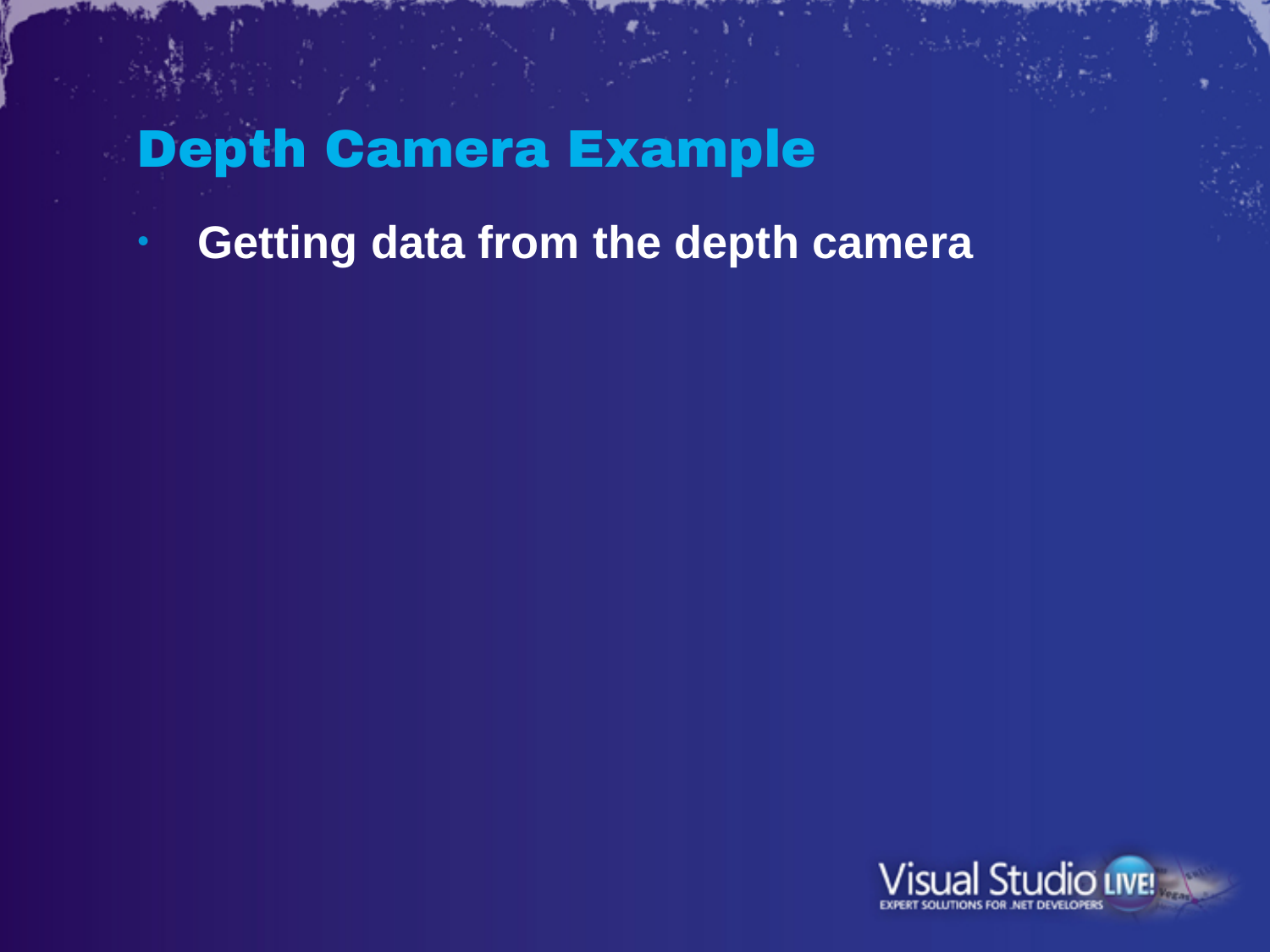

# Depth Camera Example
Getting data from the depth camera